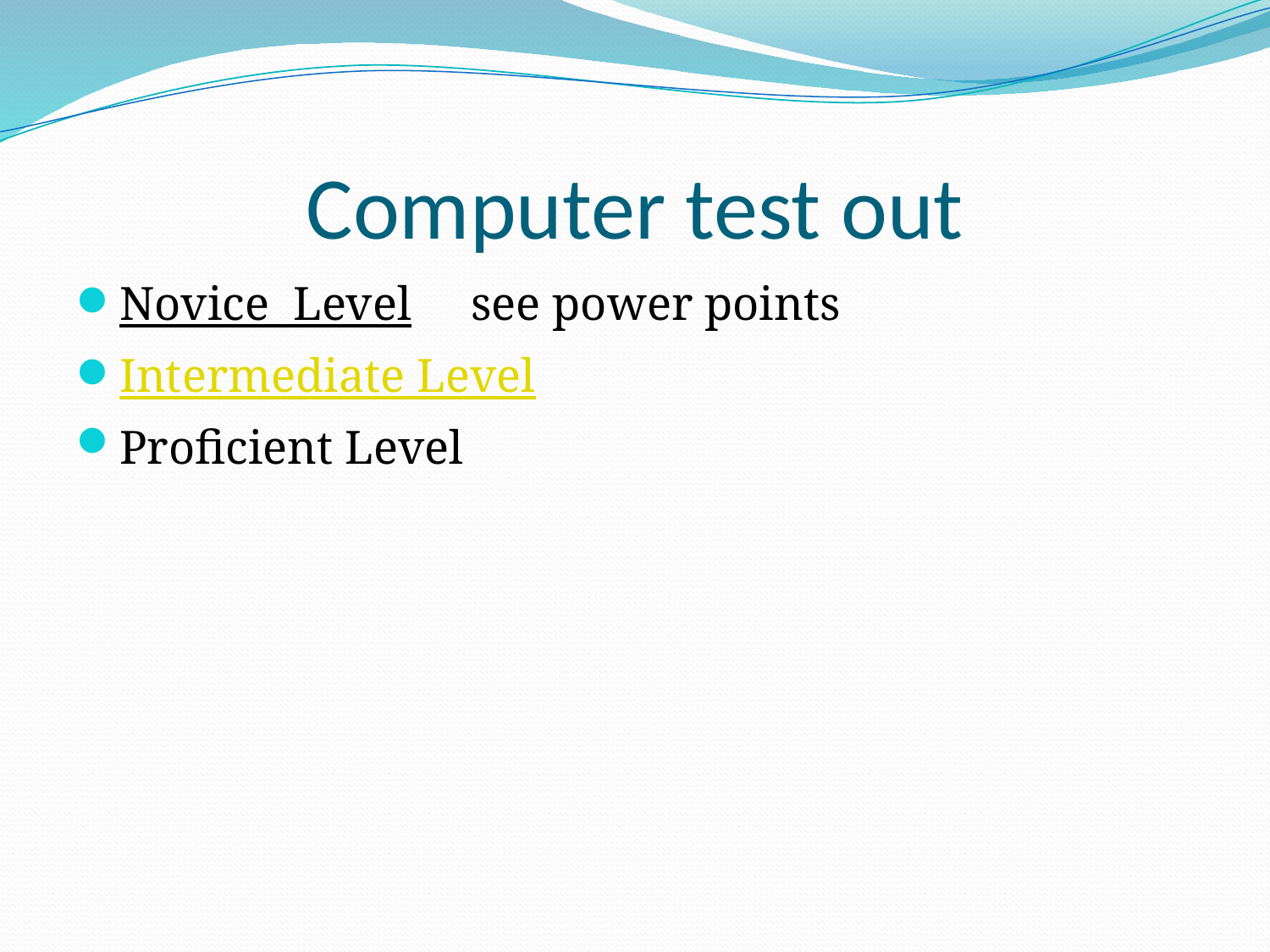

# Computer test out
Novice  Level     see power points
Intermediate Level
Proficient Level